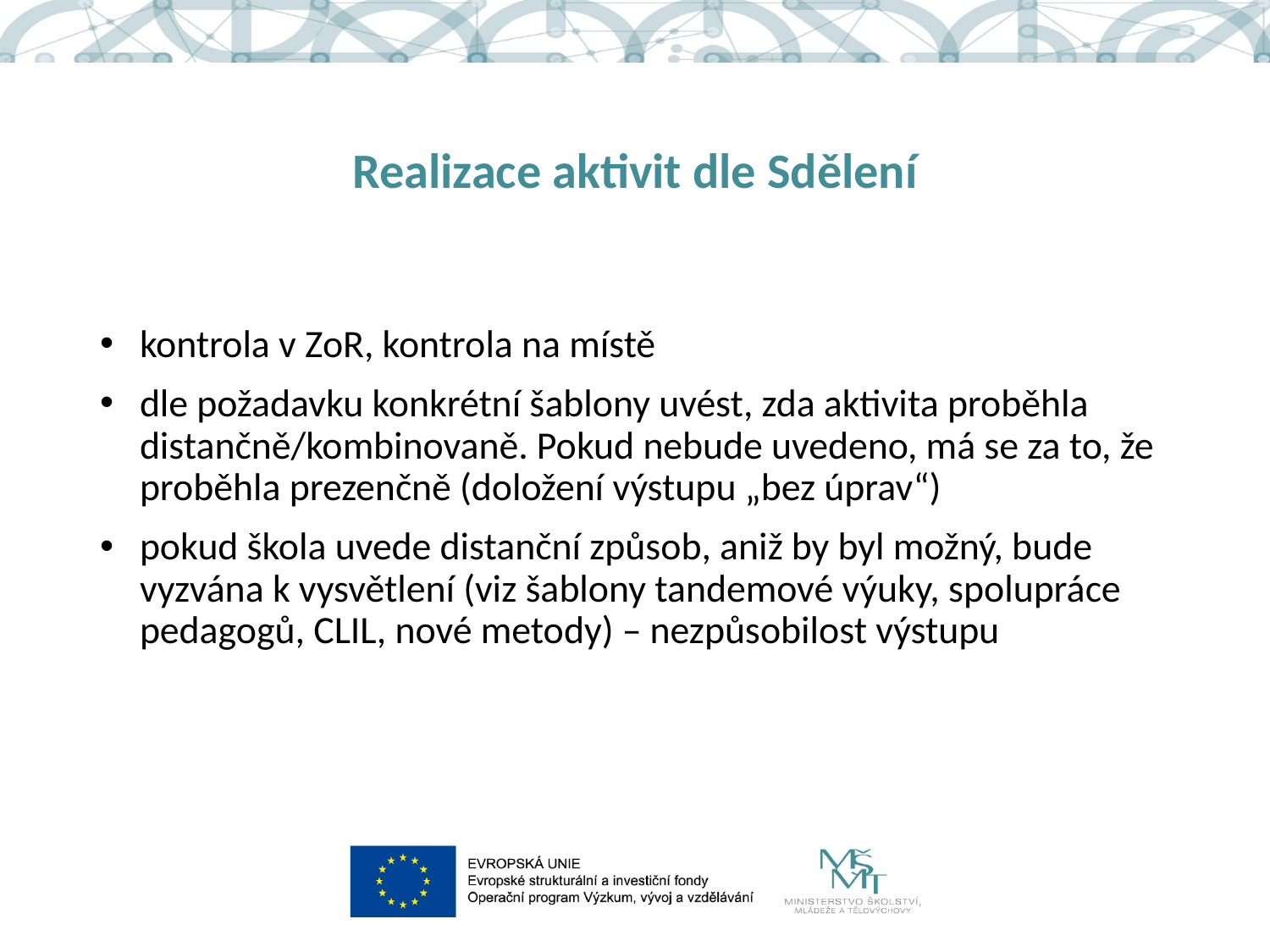

# Realizace aktivit dle Sdělení

kontrola v ZoR, kontrola na místě
dle požadavku konkrétní šablony uvést, zda aktivita proběhla distančně/kombinovaně. Pokud nebude uvedeno, má se za to, že proběhla prezenčně (doložení výstupu „bez úprav“)
pokud škola uvede distanční způsob, aniž by byl možný, bude vyzvána k vysvětlení (viz šablony tandemové výuky, spolupráce pedagogů, CLIL, nové metody) – nezpůsobilost výstupu